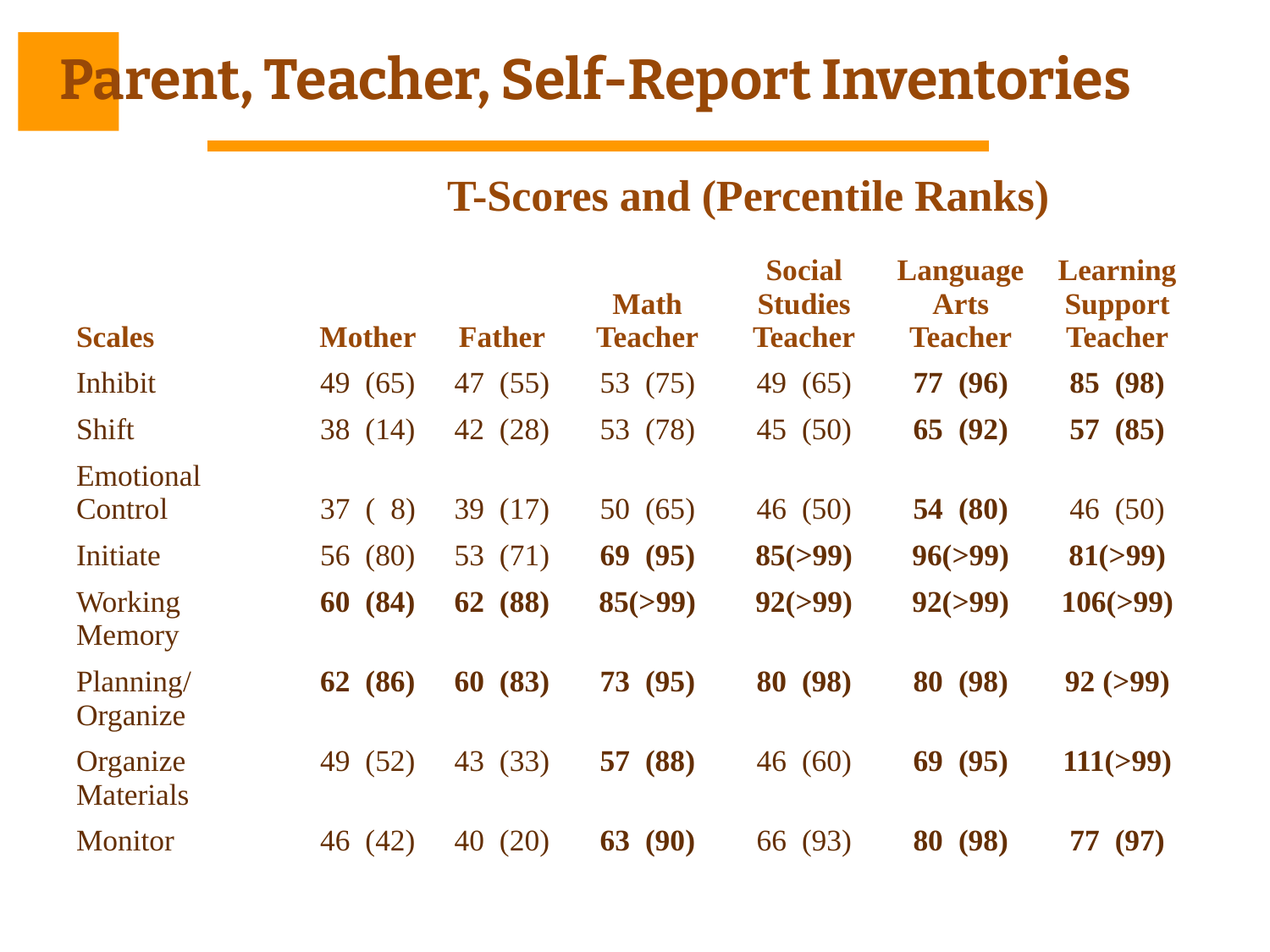

# Parent, Teacher, Self-Report Inventories
|  | T-Scores and (Percentile Ranks) |  |  |  |  |  |
| --- | --- | --- | --- | --- | --- | --- |
| Scales | Mother | Father | Math Teacher | Social Studies Teacher | Language Arts Teacher | Learning Support Teacher |
| Inhibit | 49 (65) | 47 (55) | 53 (75) | 49 (65) | 77 (96) | 85 (98) |
| Shift | 38 (14) | 42 (28) | 53 (78) | 45 (50) | 65 (92) | 57 (85) |
| Emotional Control | 37 ( 8) | 39 (17) | 50 (65) | 46 (50) | 54 (80) | 46 (50) |
| Initiate | 56 (80) | 53 (71) | 69 (95) | 85(>99) | 96(>99) | 81(>99) |
| Working Memory | 60 (84) | 62 (88) | 85(>99) | 92(>99) | 92(>99) | 106(>99) |
| Planning/ Organize | 62 (86) | 60 (83) | 73 (95) | 80 (98) | 80 (98) | 92 (>99) |
| Organize Materials | 49 (52) | 43 (33) | 57 (88) | 46 (60) | 69 (95) | 111(>99) |
| Monitor | 46 (42) | 40 (20) | 63 (90) | 66 (93) | 80 (98) | 77 (97) |